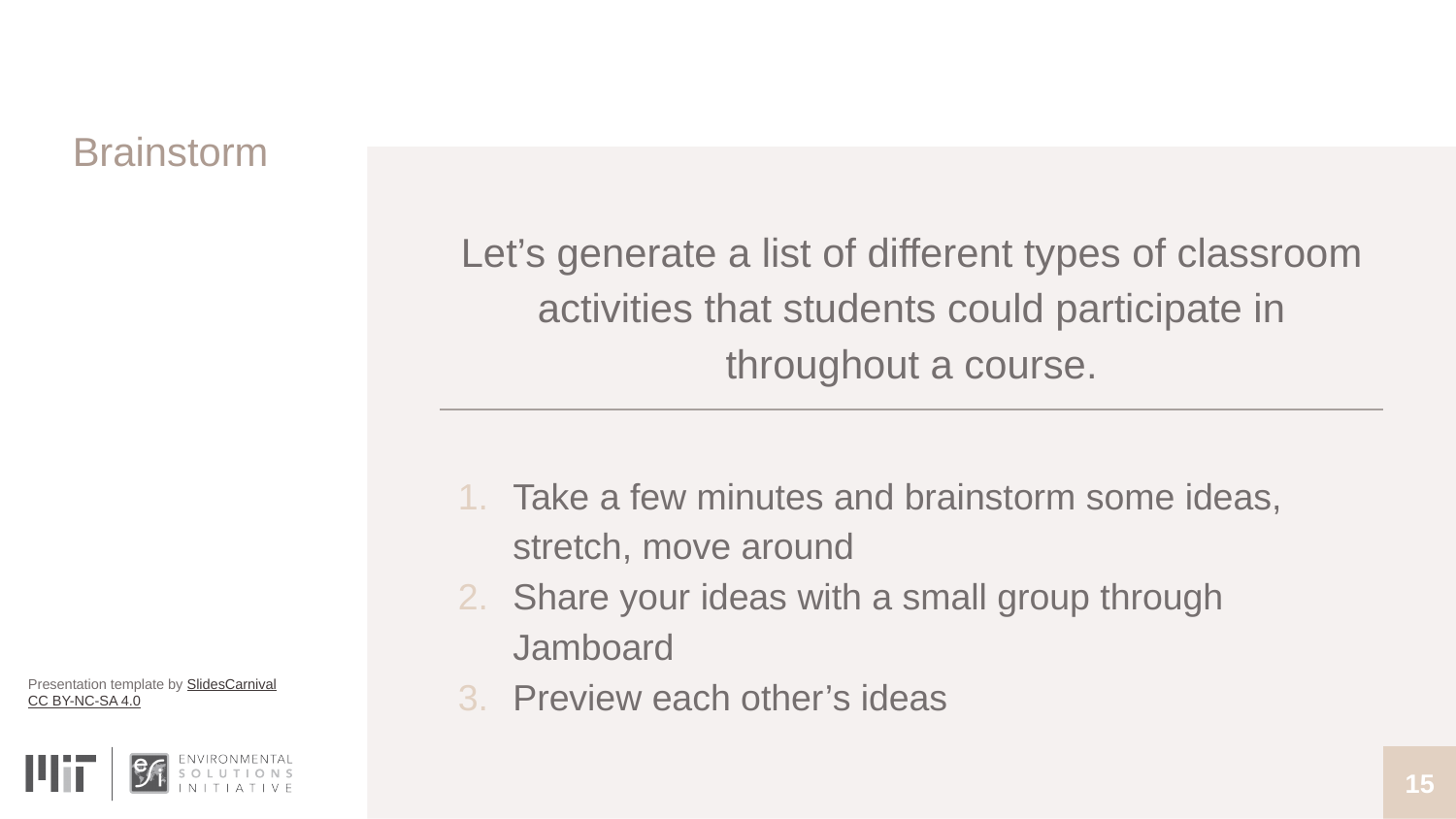

# Brainstorm
Let’s generate a list of different types of classroom activities that students could participate in throughout a course.

Take a few minutes and brainstorm some ideas, stretch, move around
Share your ideas with a small group through Jamboard
Preview each other’s ideas
15